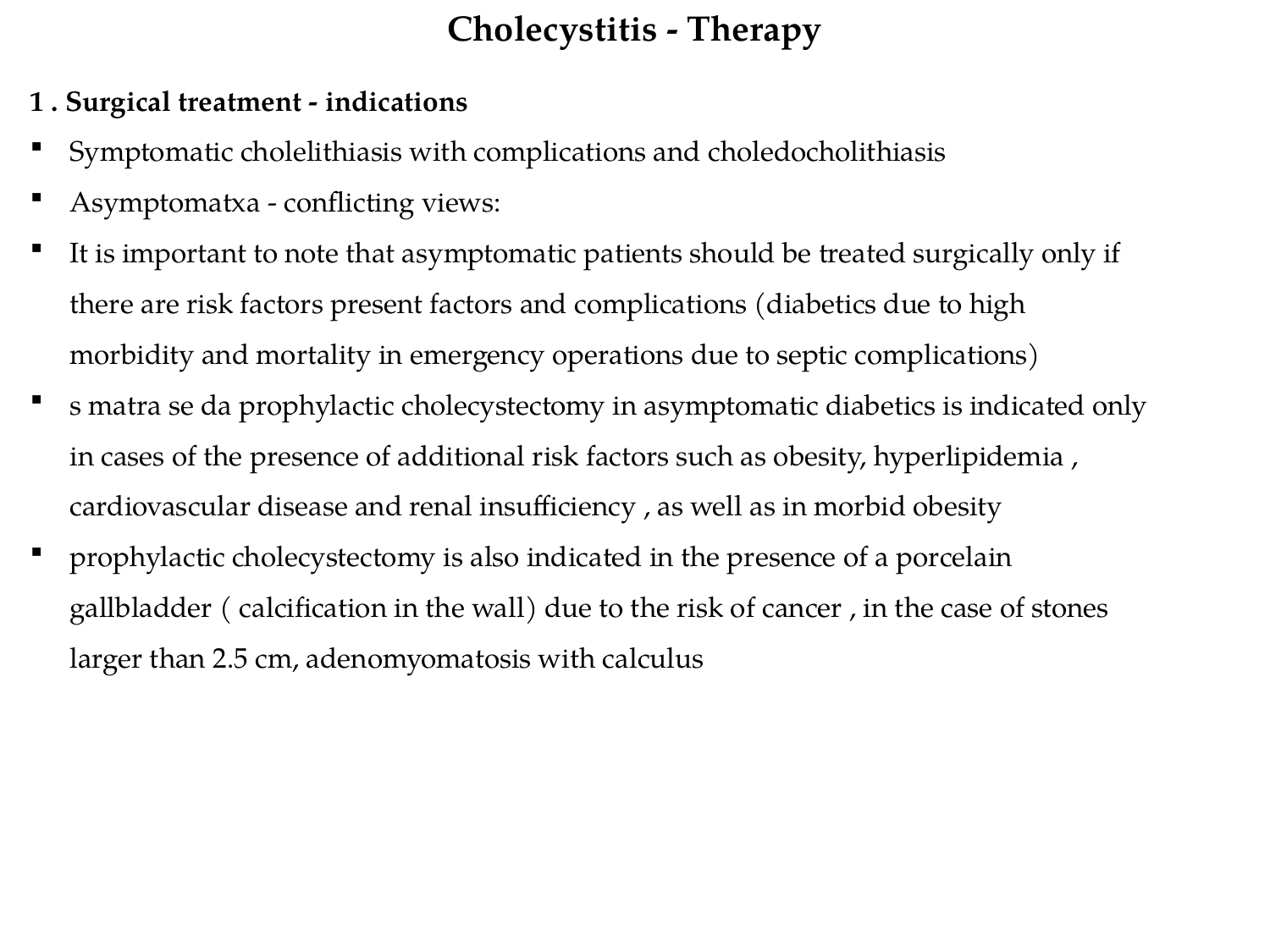

Cholecystitis - Therapy
1 . Surgical treatment - indications
Symptomatic cholelithiasis with complications and choledocholithiasis
Asymptomatxa - conflicting views:
It is important to note that asymptomatic patients should be treated surgically only if there are risk factors present factors and complications (diabetics due to high morbidity and mortality in emergency operations due to septic complications)
s matra se da prophylactic cholecystectomy in asymptomatic diabetics is indicated only in cases of the presence of additional risk factors such as obesity, hyperlipidemia , cardiovascular disease and renal insufficiency , as well as in morbid obesity
prophylactic cholecystectomy is also indicated in the presence of a porcelain gallbladder ( calcification in the wall) due to the risk of cancer , in the case of stones larger than 2.5 cm, adenomyomatosis with calculus